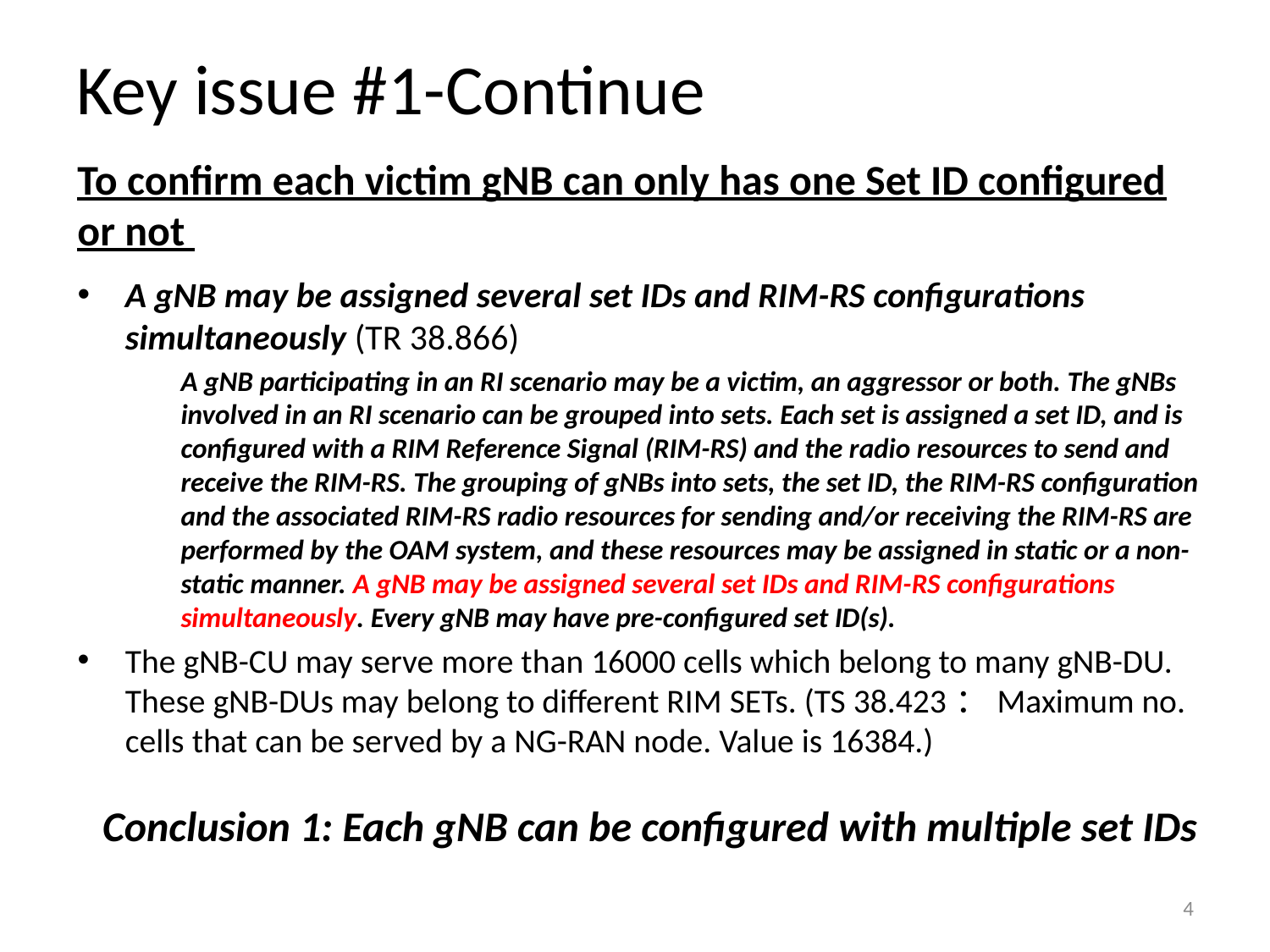

# Key issue #1-Continue
To confirm each victim gNB can only has one Set ID configured or not
A gNB may be assigned several set IDs and RIM-RS configurations simultaneously (TR 38.866)
	A gNB participating in an RI scenario may be a victim, an aggressor or both. The gNBs involved in an RI scenario can be grouped into sets. Each set is assigned a set ID, and is configured with a RIM Reference Signal (RIM-RS) and the radio resources to send and receive the RIM-RS. The grouping of gNBs into sets, the set ID, the RIM-RS configuration and the associated RIM-RS radio resources for sending and/or receiving the RIM-RS are performed by the OAM system, and these resources may be assigned in static or a non-static manner. A gNB may be assigned several set IDs and RIM-RS configurations simultaneously. Every gNB may have pre-configured set ID(s).
The gNB-CU may serve more than 16000 cells which belong to many gNB-DU. These gNB-DUs may belong to different RIM SETs. (TS 38.423：Maximum no. cells that can be served by a NG-RAN node. Value is 16384.)
Conclusion 1: Each gNB can be configured with multiple set IDs
4